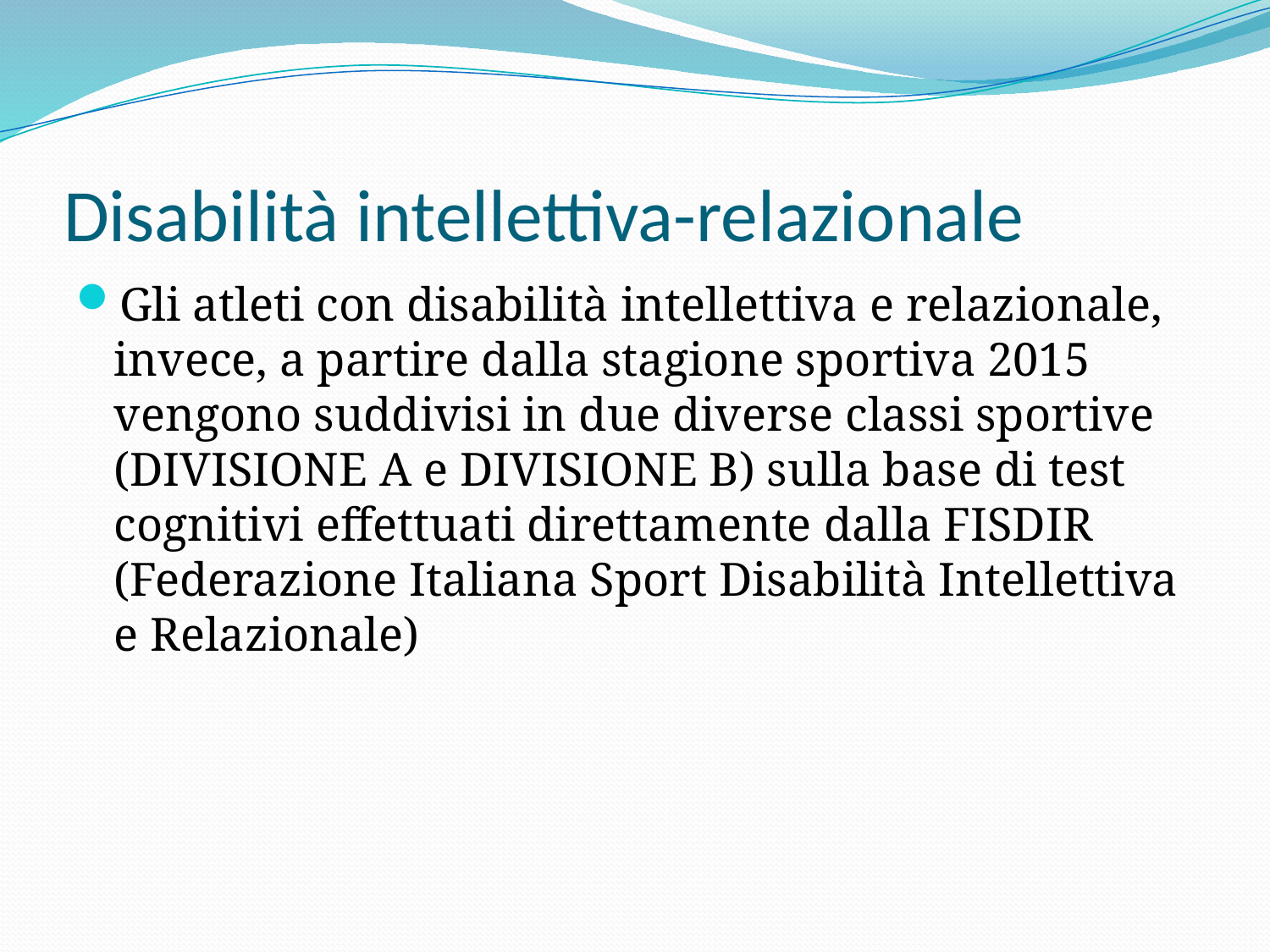

# Disabilità intellettiva-relazionale
Gli atleti con disabilità intellettiva e relazionale, invece, a partire dalla stagione sportiva 2015 vengono suddivisi in due diverse classi sportive (DIVISIONE A e DIVISIONE B) sulla base di test cognitivi effettuati direttamente dalla FISDIR (Federazione Italiana Sport Disabilità Intellettiva e Relazionale)